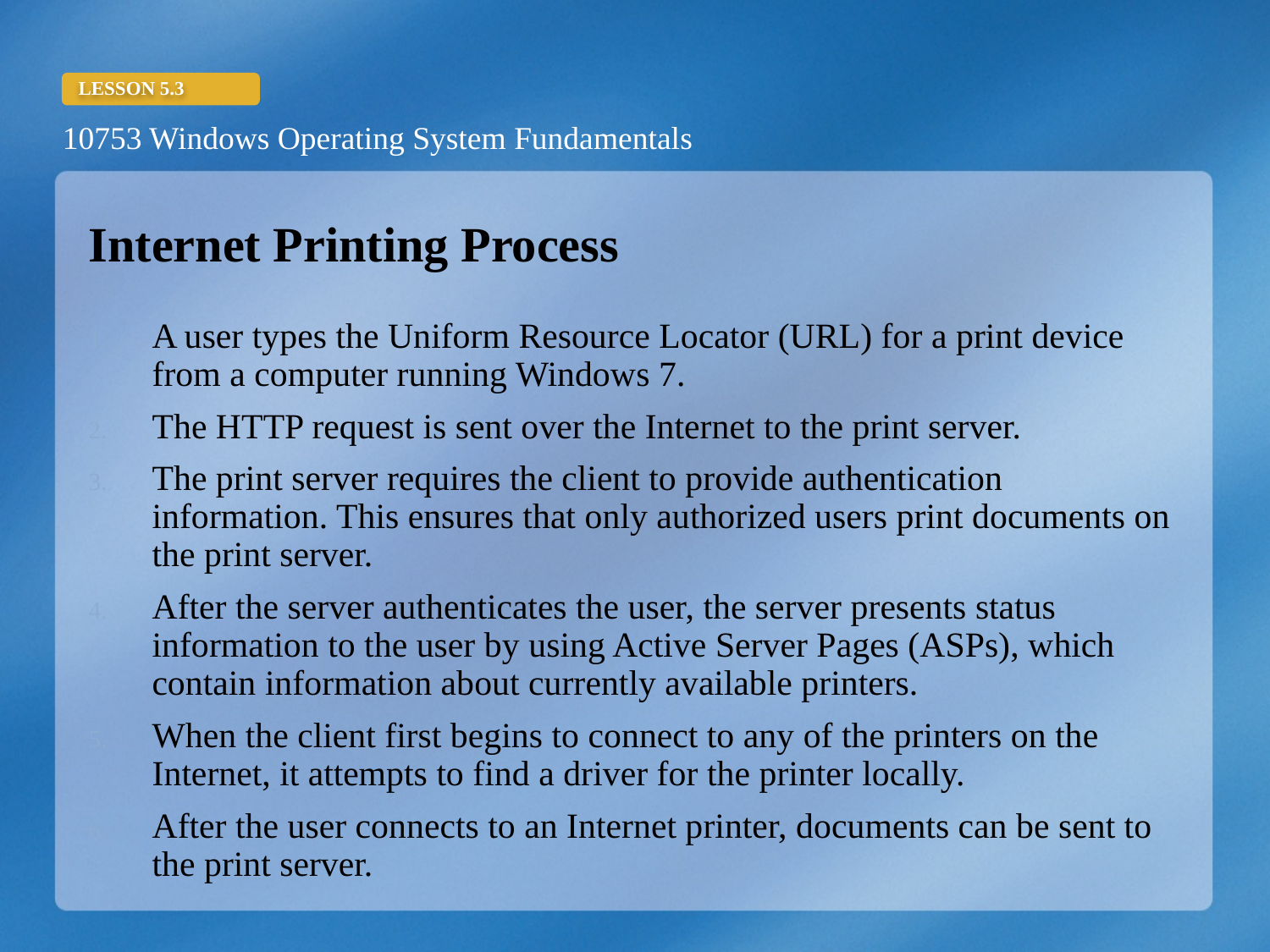

Internet Printing Process

A user types the Uniform Resource Locator (URL) for a print device from a computer running Windows 7.
The HTTP request is sent over the Internet to the print server.
The print server requires the client to provide authentication information. This ensures that only authorized users print documents on the print server.
After the server authenticates the user, the server presents status information to the user by using Active Server Pages (ASPs), which contain information about currently available printers.
When the client first begins to connect to any of the printers on the Internet, it attempts to find a driver for the printer locally.
After the user connects to an Internet printer, documents can be sent to the print server.